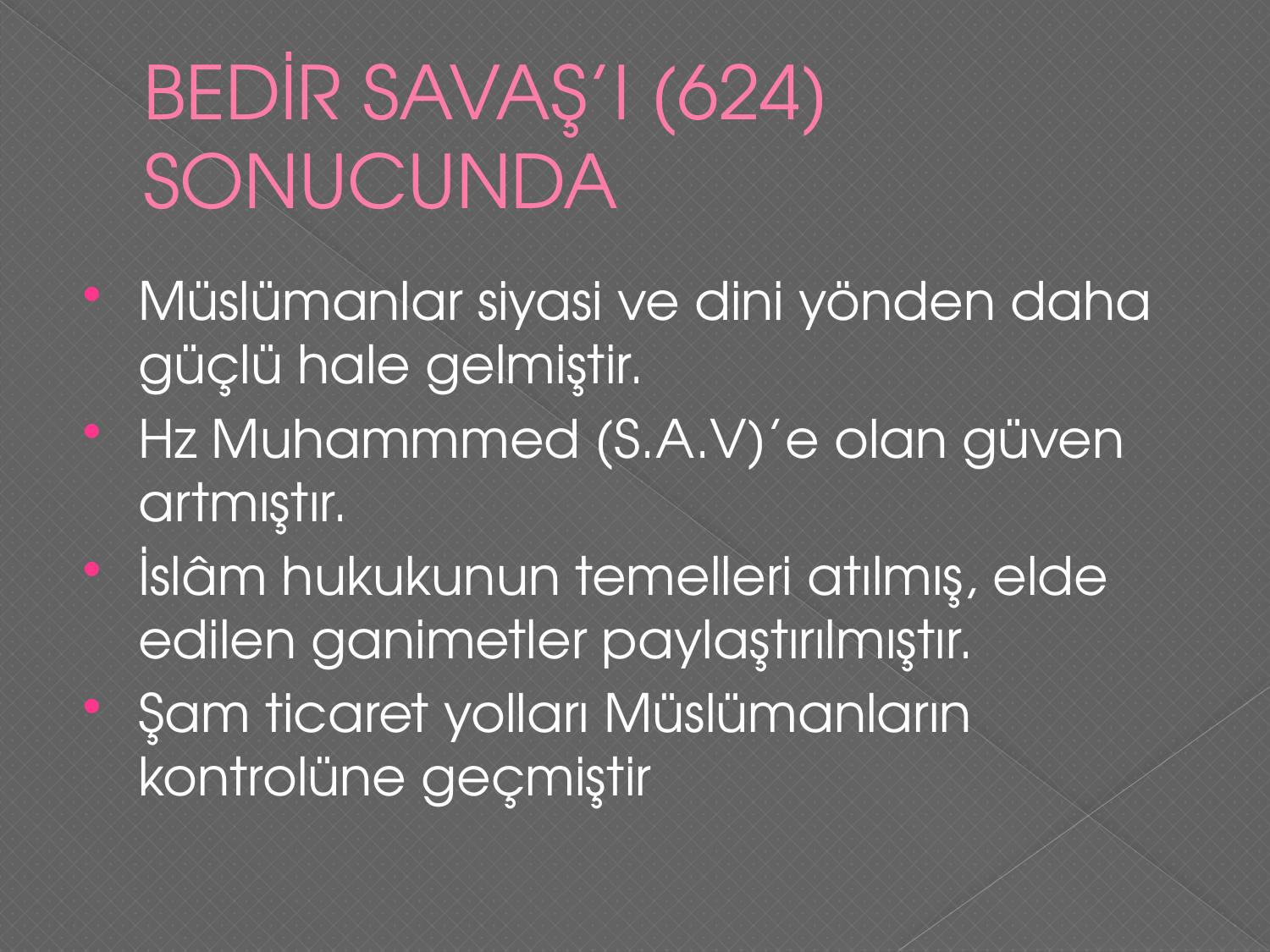

# BEDİR SAVAŞ’I (624) SONUCUNDA
Müslümanlar siyasi ve dini yönden daha güçlü hale gelmiştir.
Hz Muhammmed (S.A.V)’e olan güven artmıştır.
İslâm hukukunun temelleri atılmış, elde edilen ganimetler paylaştırılmıştır.
Şam ticaret yolları Müslümanların kontrolüne geçmiştir